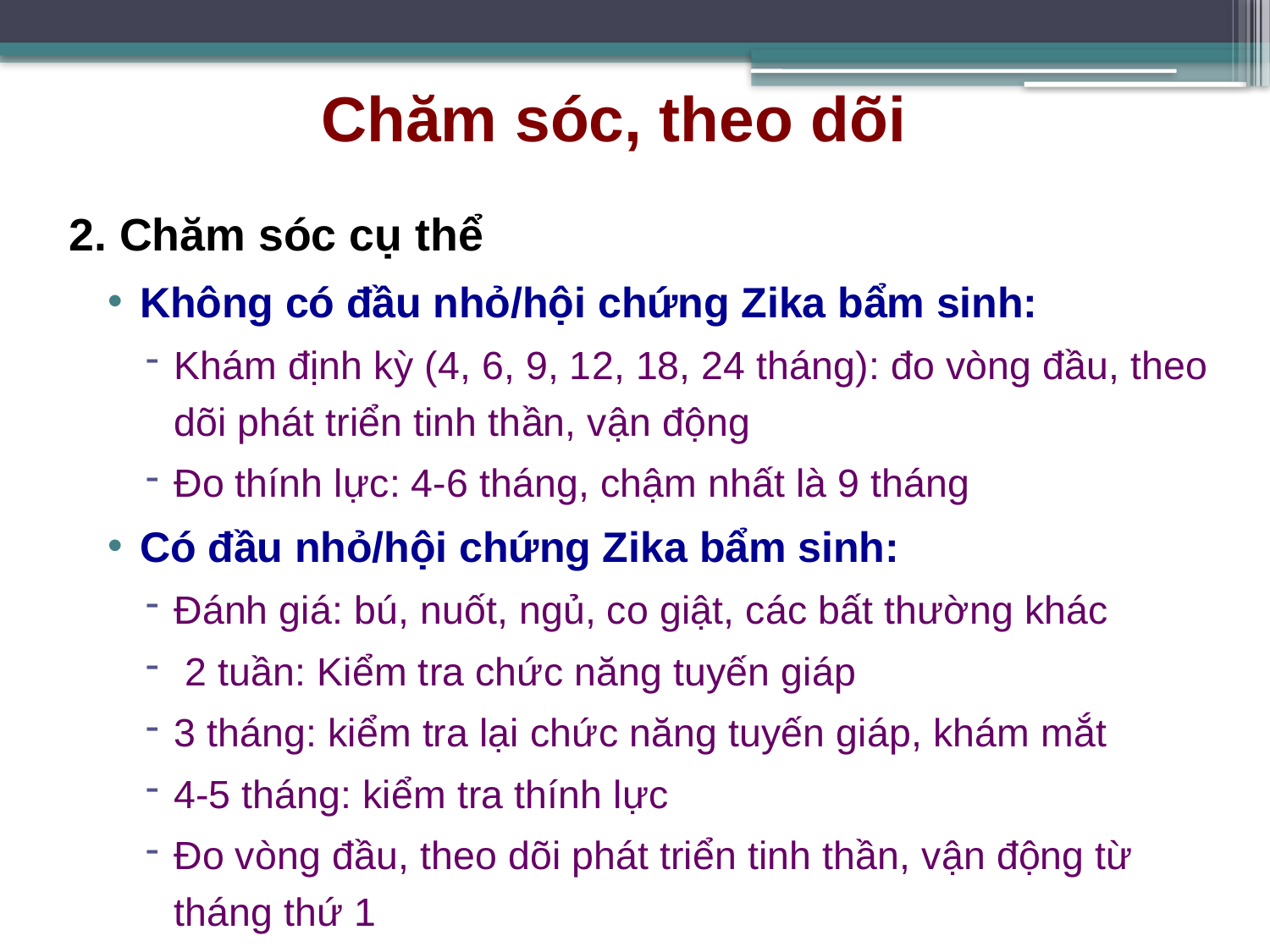

Chăm sóc, theo dõi
2. Chăm sóc cụ thể
Không có đầu nhỏ/hội chứng Zika bẩm sinh:
Khám định kỳ (4, 6, 9, 12, 18, 24 tháng): đo vòng đầu, theo dõi phát triển tinh thần, vận động
Đo thính lực: 4-6 tháng, chậm nhất là 9 tháng
Có đầu nhỏ/hội chứng Zika bẩm sinh:
Đánh giá: bú, nuốt, ngủ, co giật, các bất thường khác
 2 tuần: Kiểm tra chức năng tuyến giáp
3 tháng: kiểm tra lại chức năng tuyến giáp, khám mắt
4-5 tháng: kiểm tra thính lực
Đo vòng đầu, theo dõi phát triển tinh thần, vận động từ tháng thứ 1